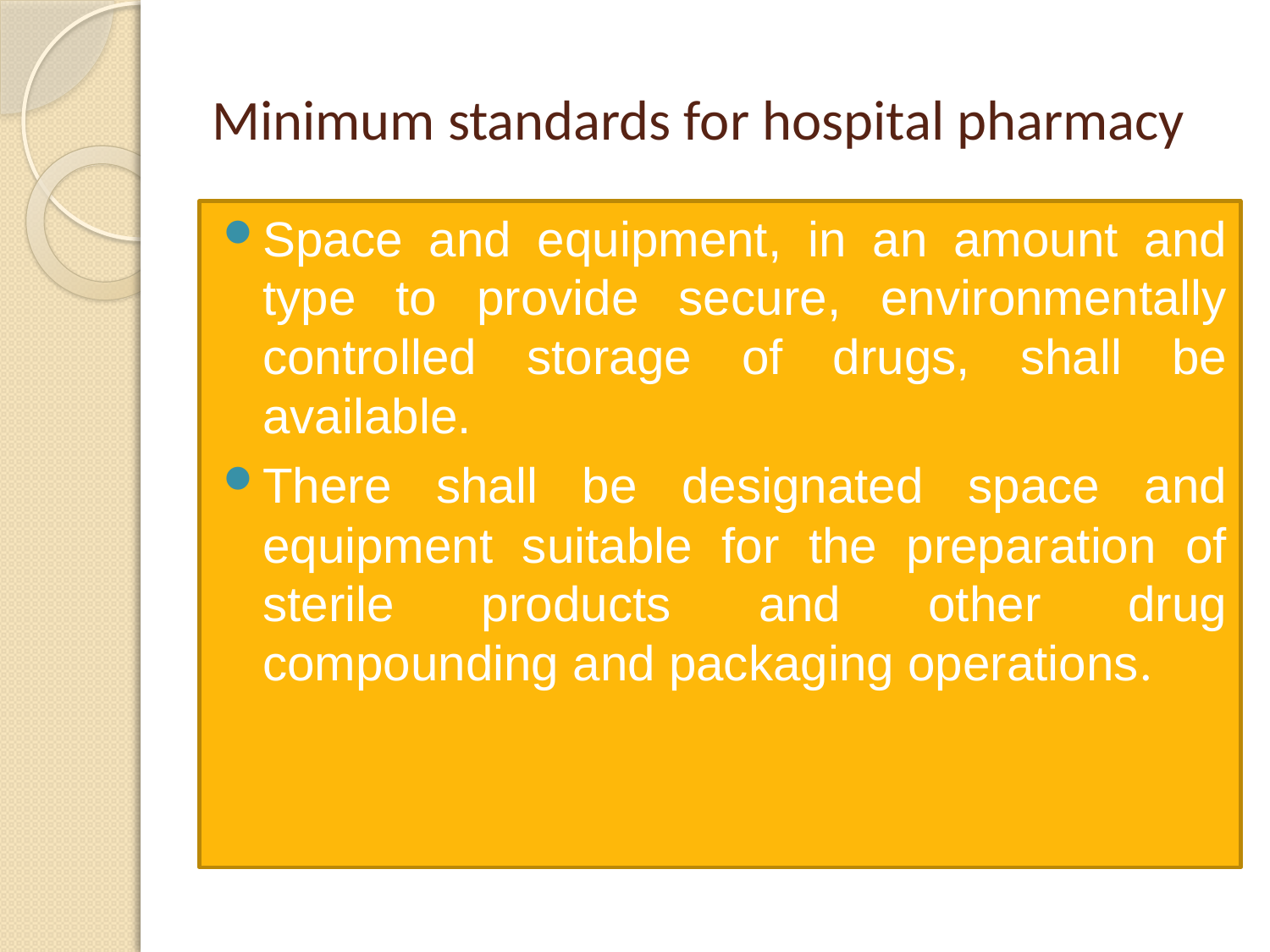

# Minimum standards for hospital pharmacy
Space and equipment, in an amount and type to provide secure, environmentally controlled storage of drugs, shall be available.
There shall be designated space and equipment suitable for the preparation of sterile products and other drug compounding and packaging operations.